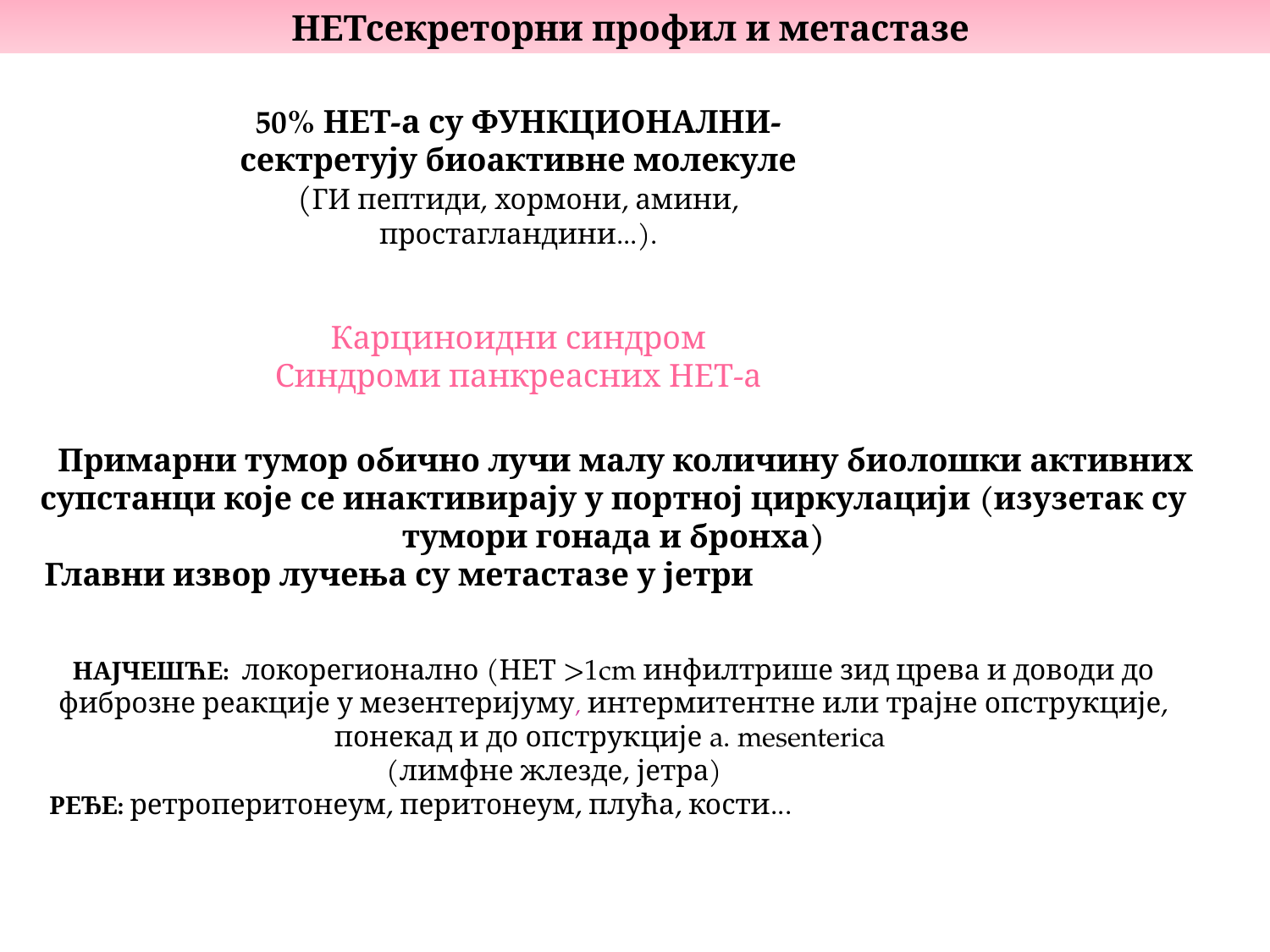

НЕТсекреторни профил и метастазе
50% НЕТ-а су ФУНКЦИОНАЛНИ- сектретују биоактивне молекуле
(ГИ пептиди, хормони, амини, простагландини...).

Карциноидни синдром
Синдроми панкреасних НЕТ-а

    Примарни тумор обично лучи малу количину биолошки активних супстанци које се инактивирају у портној циркулацији (изузетак су тумори гонада и бронха)
   Главни извор лучења су метастазе у јетри учења су метастазе у јетрие велику количину медијатора, директно у системску циркулацију

НАЈЧЕШЋЕ:  локорегионално (НЕТ >1cm инфилтрише зид црева и доводи до фиброзне реакције у мезентеријуму, интермитентне или трајне опструкције, понекад и до опструкције a. mesenterica
 (лимфне жлезде, јетра)
      РЕЂЕ: ретроперитонеум, перитонеум, плућа, кости...